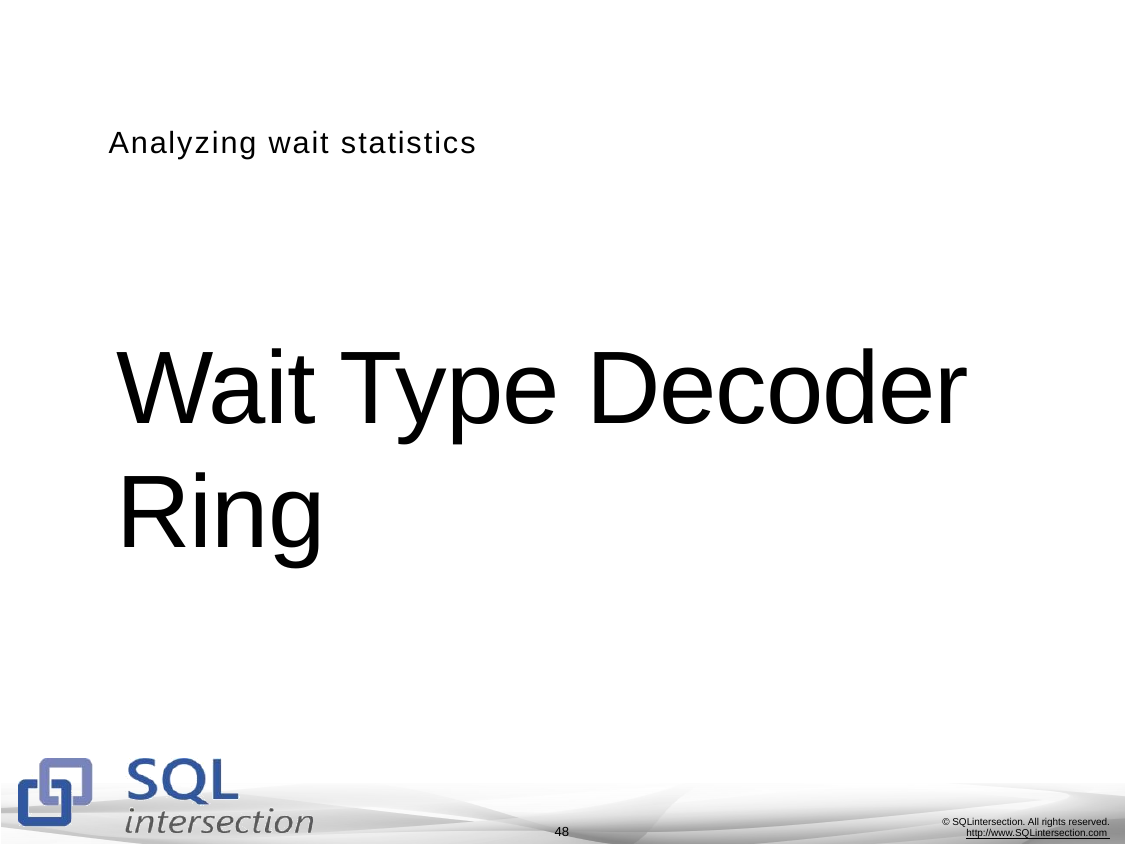

Analyzing wait statistics
# Wait Type Decoder Ring